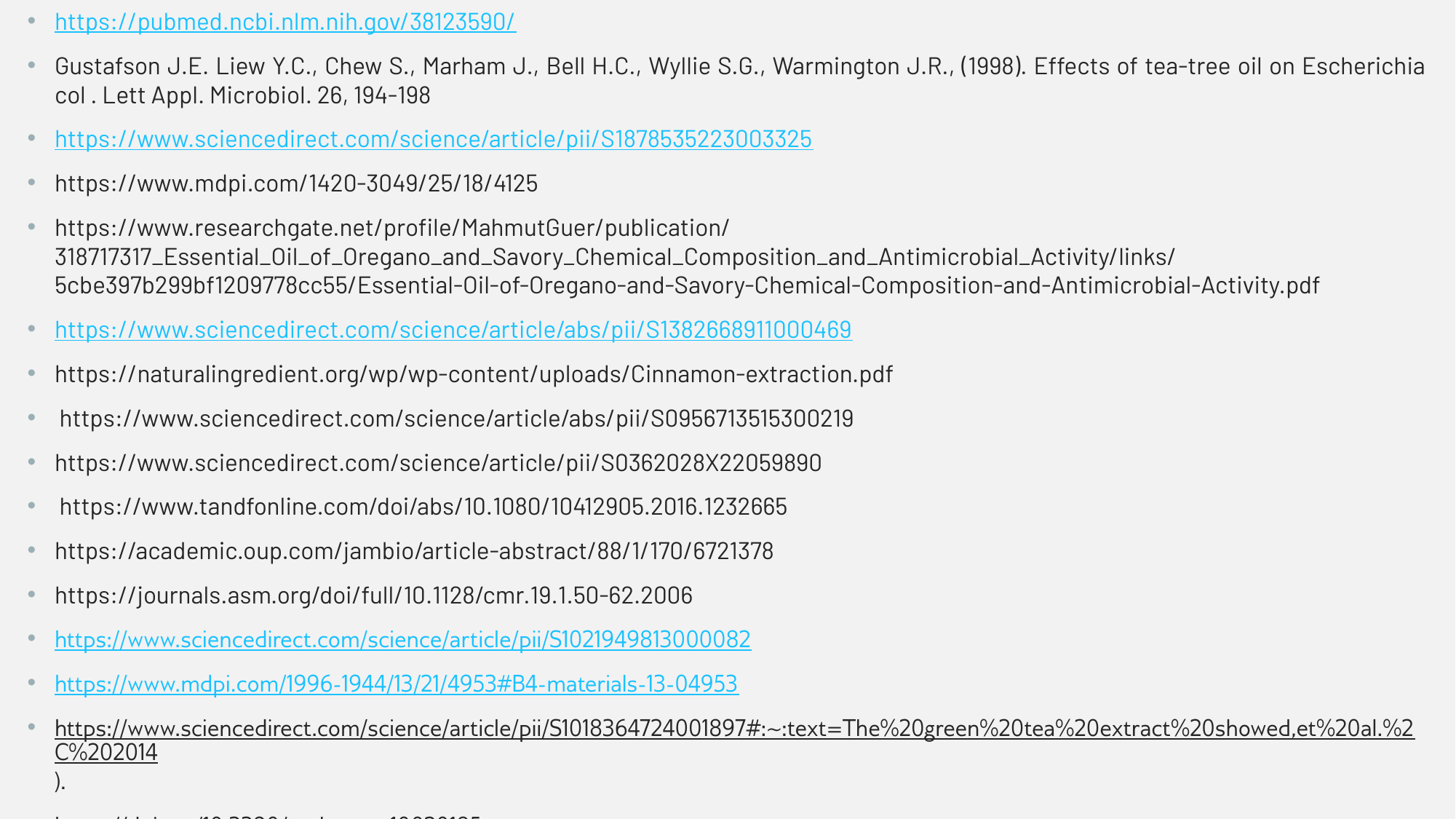

https://pubmed.ncbi.nlm.nih.gov/38123590/
Gustafson J.E. Liew Y.C., Chew S., Marham J., Bell H.C., Wyllie S.G., Warmington J.R., (1998). Effects of tea-tree oil on Escherichia col . Lett Appl. Microbiol. 26, 194-198
https://www.sciencedirect.com/science/article/pii/S1878535223003325
https://www.mdpi.com/1420-3049/25/18/4125
https://www.researchgate.net/profile/MahmutGuer/publication/318717317_Essential_Oil_of_Oregano_and_Savory_Chemical_Composition_and_Antimicrobial_Activity/links/5cbe397b299bf1209778cc55/Essential-Oil-of-Oregano-and-Savory-Chemical-Composition-and-Antimicrobial-Activity.pdf
https://www.sciencedirect.com/science/article/abs/pii/S1382668911000469
https://naturalingredient.org/wp/wp-content/uploads/Cinnamon-extraction.pdf
 https://www.sciencedirect.com/science/article/abs/pii/S0956713515300219
https://www.sciencedirect.com/science/article/pii/S0362028X22059890
 https://www.tandfonline.com/doi/abs/10.1080/10412905.2016.1232665
https://academic.oup.com/jambio/article-abstract/88/1/170/6721378
https://journals.asm.org/doi/full/10.1128/cmr.19.1.50-62.2006
https://www.sciencedirect.com/science/article/pii/S1021949813000082
https://www.mdpi.com/1996-1944/13/21/4953#B4-materials-13-04953
https://www.sciencedirect.com/science/article/pii/S1018364724001897#:~:text=The%20green%20tea%20extract%20showed,et%20al.%2C%202014).
https://doi.org/10.3390/pathogens10020185